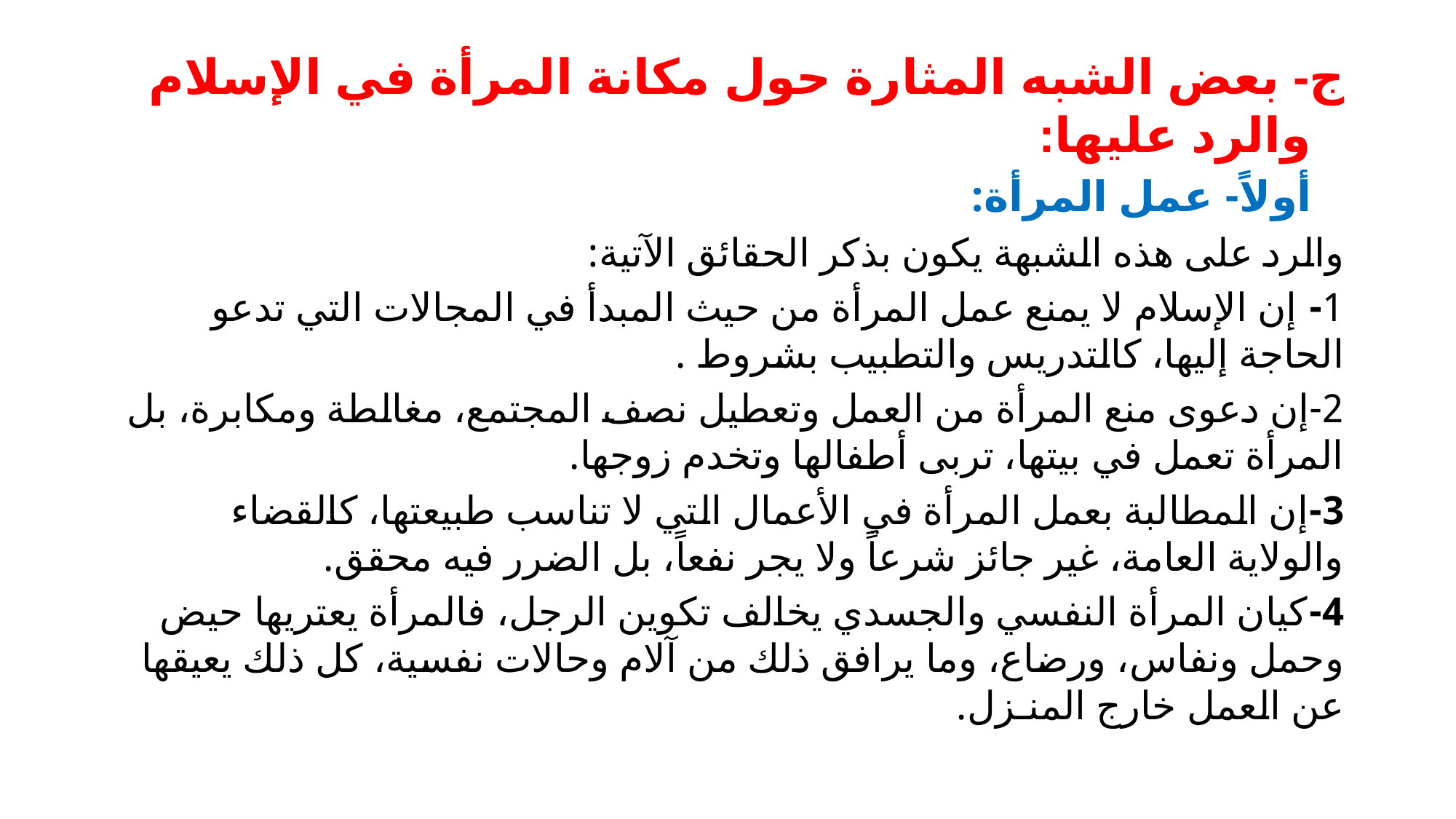

# ج- بعض الشبه المثارة حول مكانة المرأة في الإسلام والرد عليها:
   أولاً- عمل المرأة:
والرد على هذه الشبهة يكون بذكر الحقائق الآتية:
1- إن الإسلام لا يمنع عمل المرأة من حيث المبدأ في المجالات التي تدعو الحاجة إليها، كالتدريس والتطبيب بشروط .
2-إن دعوى منع المرأة من العمل وتعطيل نصف المجتمع، مغالطة ومكابرة، بل المرأة تعمل في بيتها، تربى أطفالها وتخدم زوجها.
3-إن المطالبة بعمل المرأة في الأعمال التي لا تناسب طبيعتها، كالقضاء والولاية العامة، غير جائز شرعاً ولا يجر نفعاً، بل الضرر فيه محقق.
4-كيان المرأة النفسي والجسدي يخالف تكوين الرجل، فالمرأة يعتريها حيض وحمل ونفاس، ورضاع، وما يرافق ذلك من آلام وحالات نفسية، كل ذلك يعيقها عن العمل خارج المنـزل.